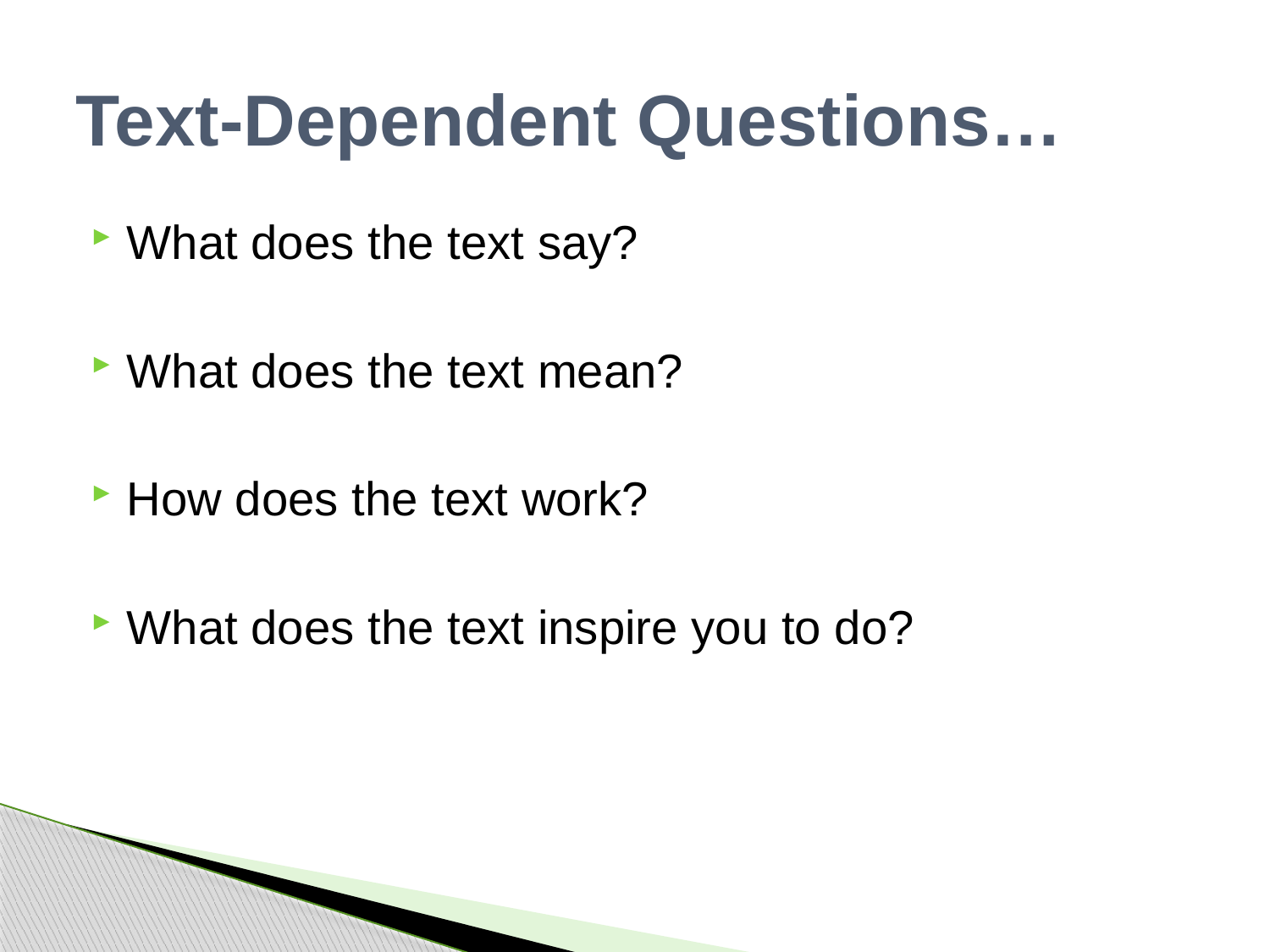

# Text-Dependent Questions…
What does the text say?

What does the text mean?

How does the text work?

What does the text inspire you to do?